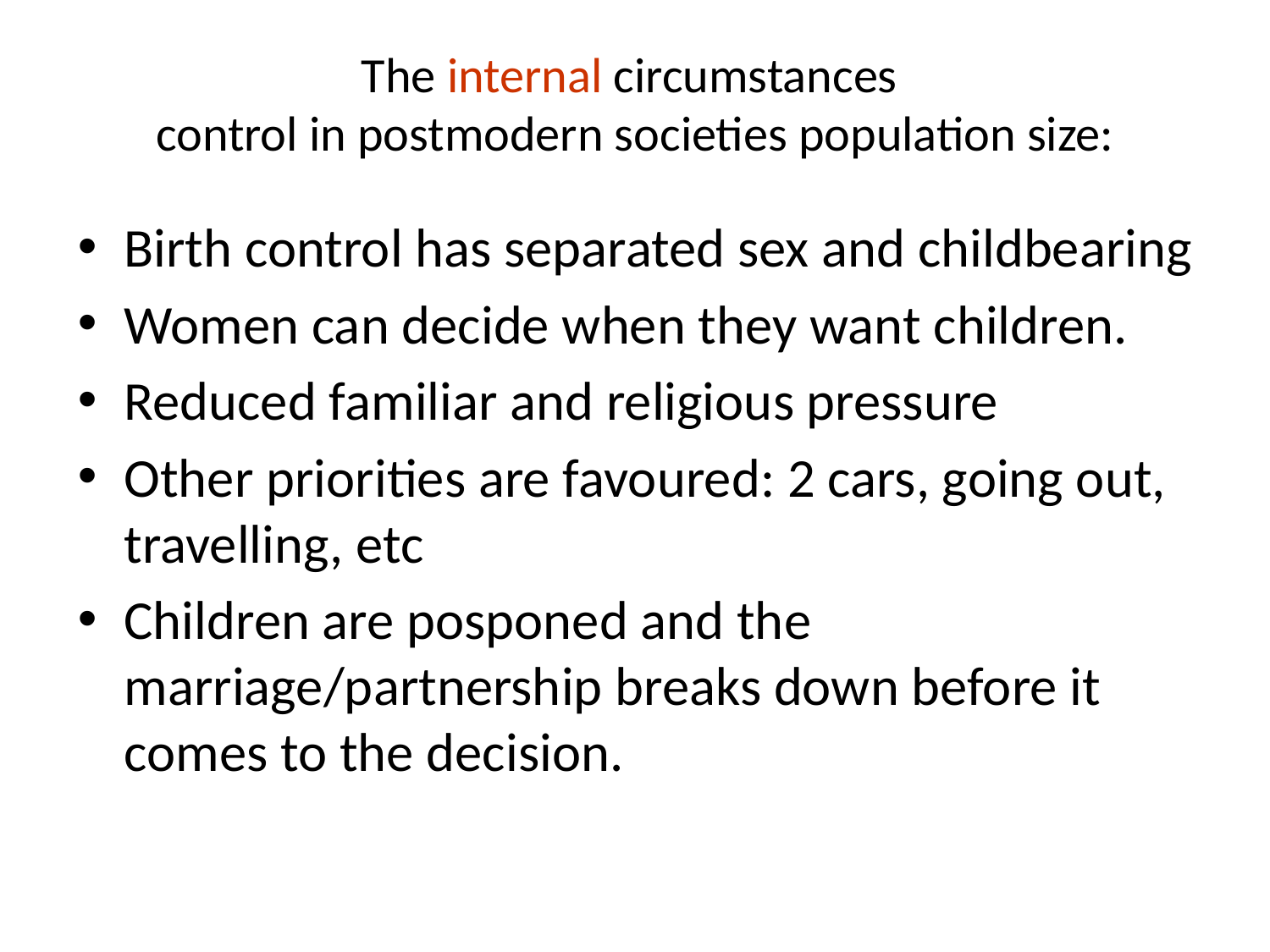

# The internal circumstances control in postmodern societies population size:
Birth control has separated sex and childbearing
Women can decide when they want children.
Reduced familiar and religious pressure
Other priorities are favoured: 2 cars, going out, travelling, etc
Children are posponed and the marriage/partnership breaks down before it comes to the decision.